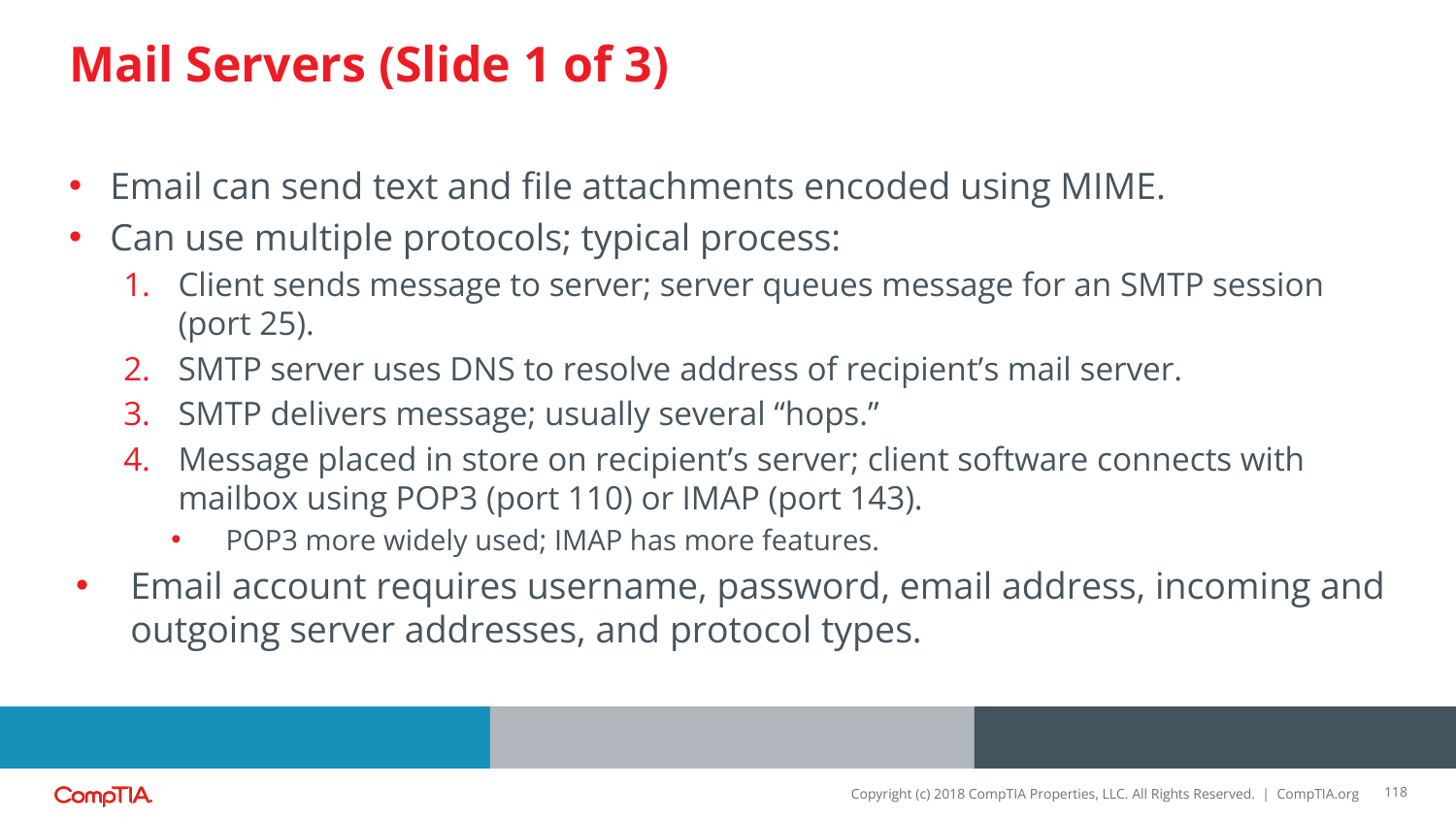

# Mail Servers (Slide 1 of 3)
Email can send text and file attachments encoded using MIME.
Can use multiple protocols; typical process:
Client sends message to server; server queues message for an SMTP session (port 25).
SMTP server uses DNS to resolve address of recipient’s mail server.
SMTP delivers message; usually several “hops.”
Message placed in store on recipient’s server; client software connects with mailbox using POP3 (port 110) or IMAP (port 143).
POP3 more widely used; IMAP has more features.
Email account requires username, password, email address, incoming and outgoing server addresses, and protocol types.
118